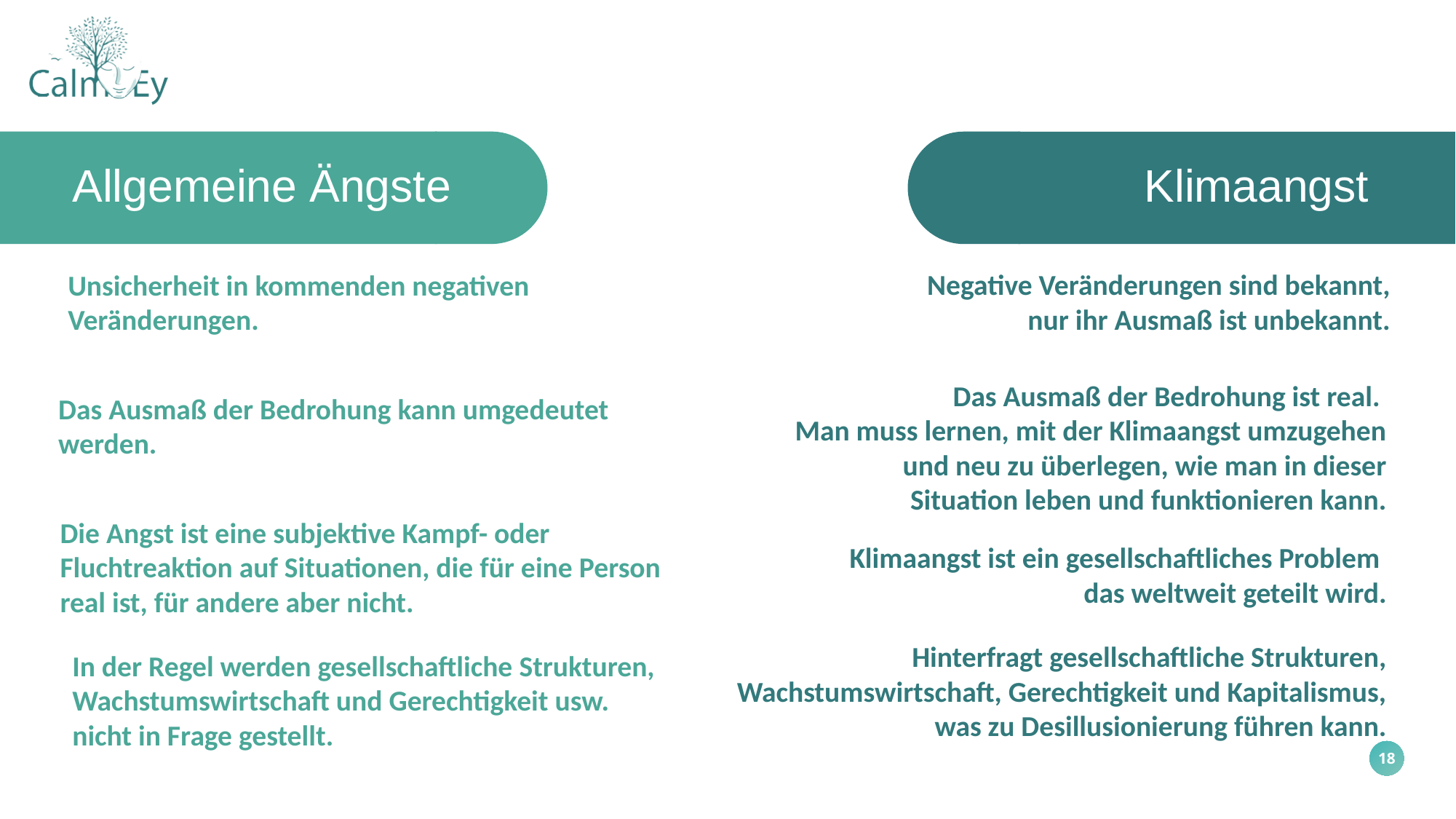

Allgemeine Ängste
Klimaangst
Negative Veränderungen sind bekannt,
nur ihr Ausmaß ist unbekannt.
Unsicherheit in kommenden negativen Veränderungen.
Das Ausmaß der Bedrohung ist real.
Man muss lernen, mit der Klimaangst umzugehen und neu zu überlegen, wie man in dieser Situation leben und funktionieren kann.
Das Ausmaß der Bedrohung kann umgedeutet werden.
Die Angst ist eine subjektive Kampf- oder Fluchtreaktion auf Situationen, die für eine Person real ist, für andere aber nicht.
Klimaangst ist ein gesellschaftliches Problem
das weltweit geteilt wird.
Hinterfragt gesellschaftliche Strukturen, Wachstumswirtschaft, Gerechtigkeit und Kapitalismus, was zu Desillusionierung führen kann.
In der Regel werden gesellschaftliche Strukturen, Wachstumswirtschaft und Gerechtigkeit usw. nicht in Frage gestellt.